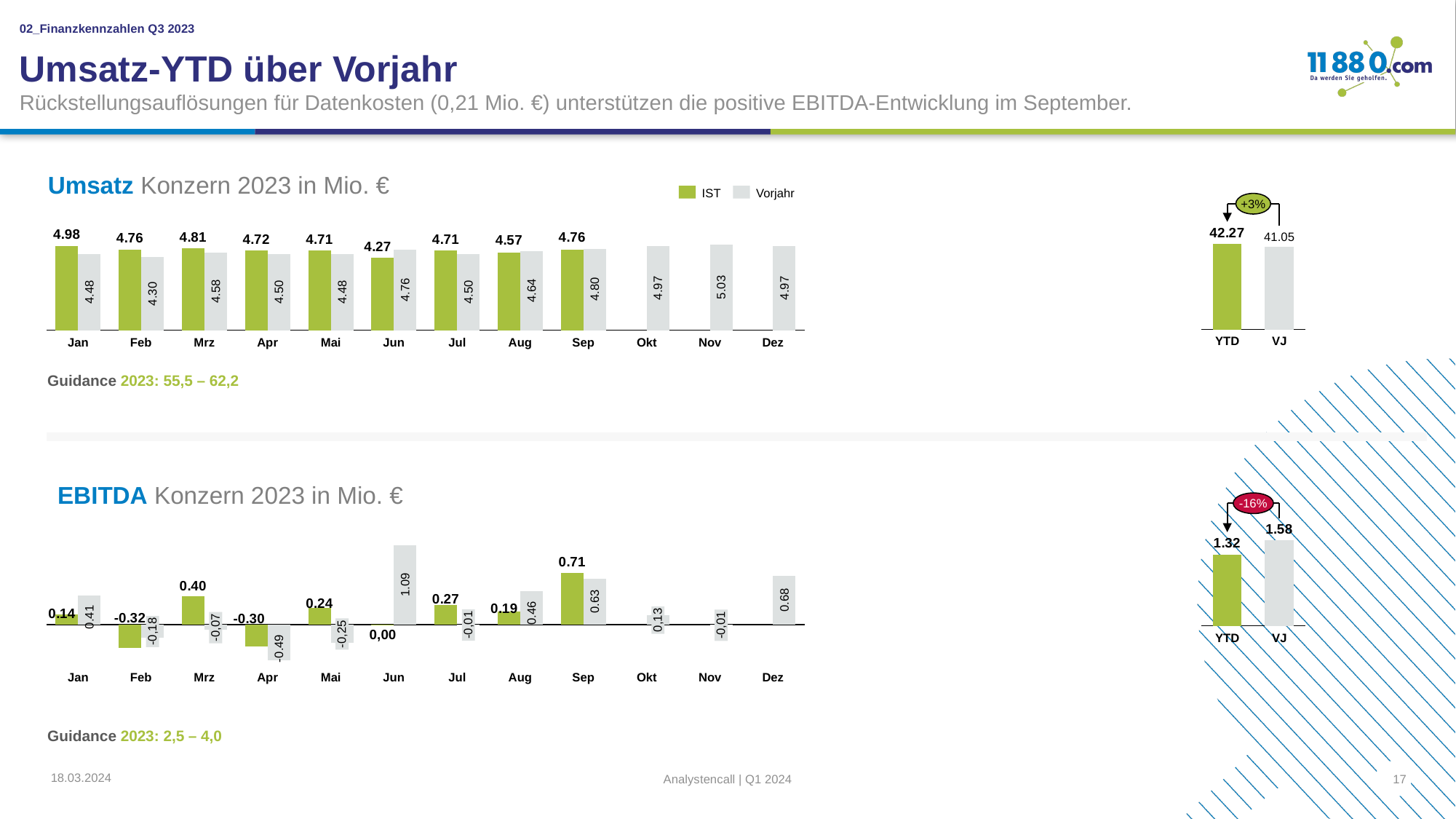

02_Finanzkennzahlen Q3 2023
Umsatz-YTD über Vorjahr
Rückstellungsauflösungen für Datenkosten (0,21 Mio. €) unterstützen die positive EBITDA-Entwicklung im September.
Umsatz Konzern 2023 in Mio. €
IST
Vorjahr

+3%

### Chart

| Category |  |
|---|---|

### Chart

| Category |  |  |
|---|---|---|
YTD
VJ
Jan
Feb
Mrz
Apr
Mai
Jun
Jul
Aug
Sep
Okt
Nov
Dez
Guidance 2023: 55,5 – 62,2

EBITDA Konzern 2023 in Mio. €
-16%

### Chart

| Category |  |
|---|---|

### Chart

| Category |  |  |
|---|---|---|
0,13
-0,01
-0,01
-0,07
-0,18
-0,25
0,00
YTD
VJ
Jan
Feb
Mrz
Apr
Mai
Jun
Jul
Aug
Sep
Okt
Nov
Dez
Guidance 2023: 2,5 – 4,0